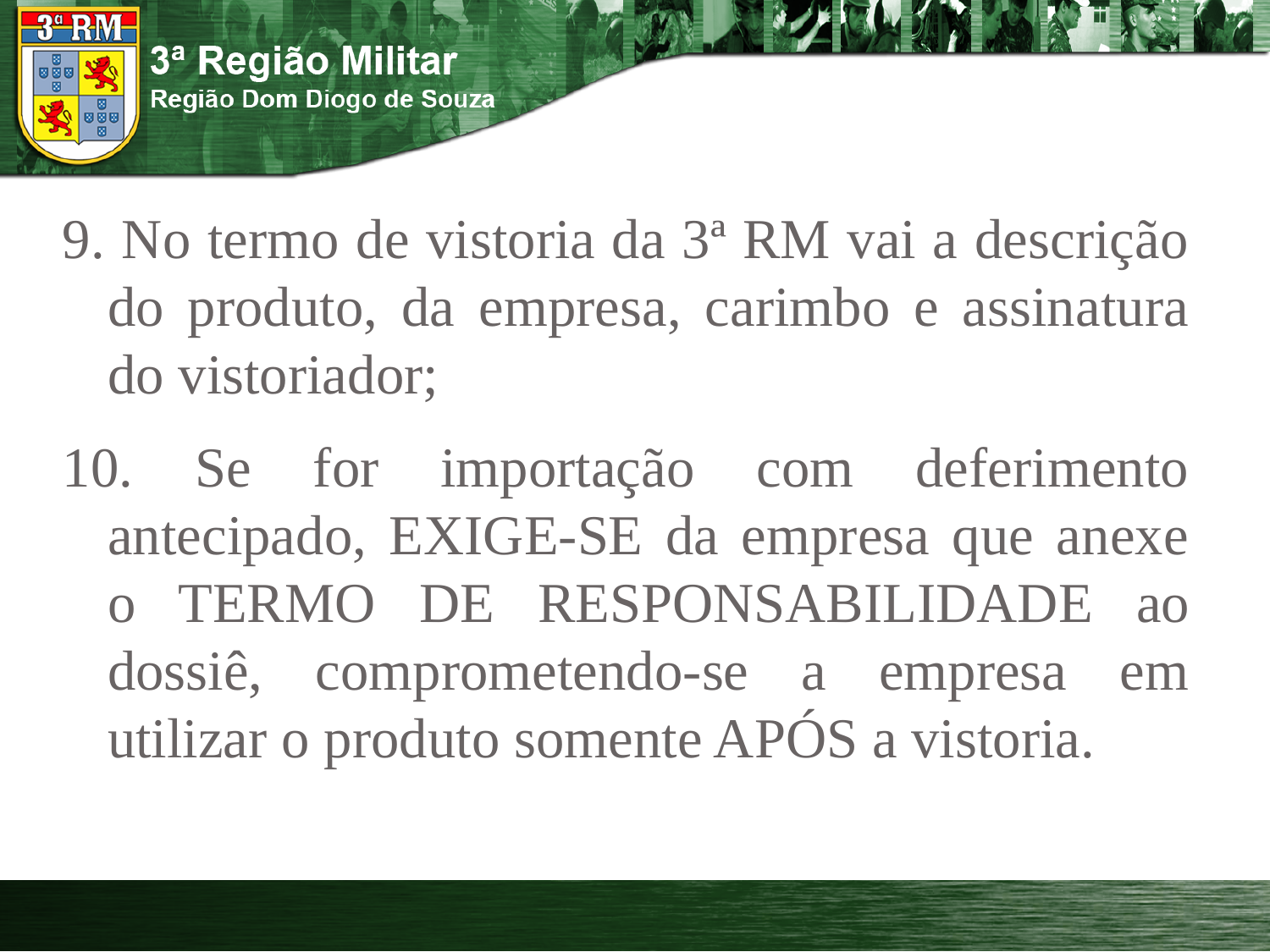

9. No termo de vistoria da 3ª RM vai a descrição do produto, da empresa, carimbo e assinatura do vistoriador;
10. Se for importação com deferimento antecipado, EXIGE-SE da empresa que anexe o TERMO DE RESPONSABILIDADE ao dossiê, comprometendo-se a empresa em utilizar o produto somente APÓS a vistoria.